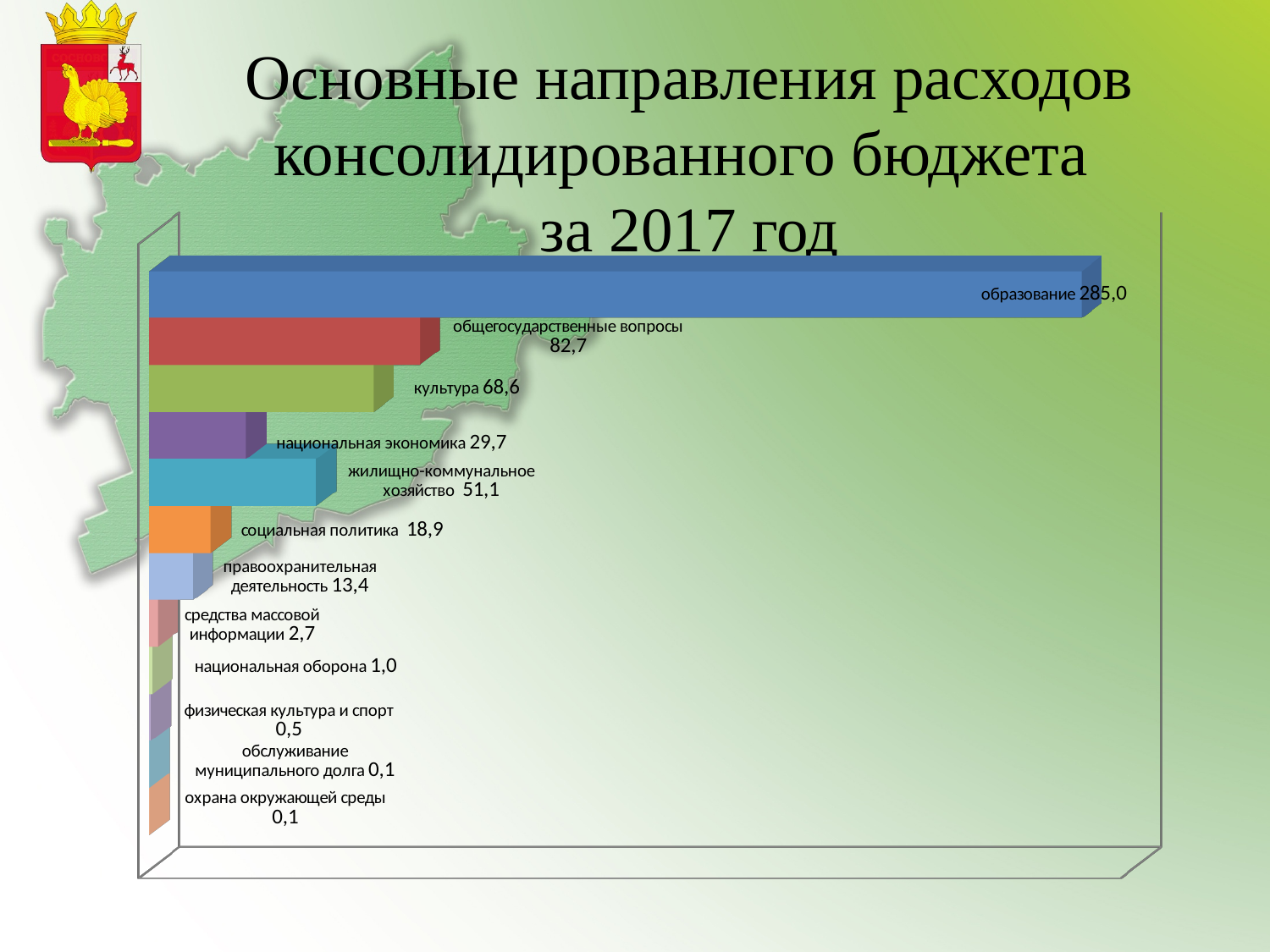

Основные направления расходов
консолидированного бюджета
за 2017 год

[unsupported chart]